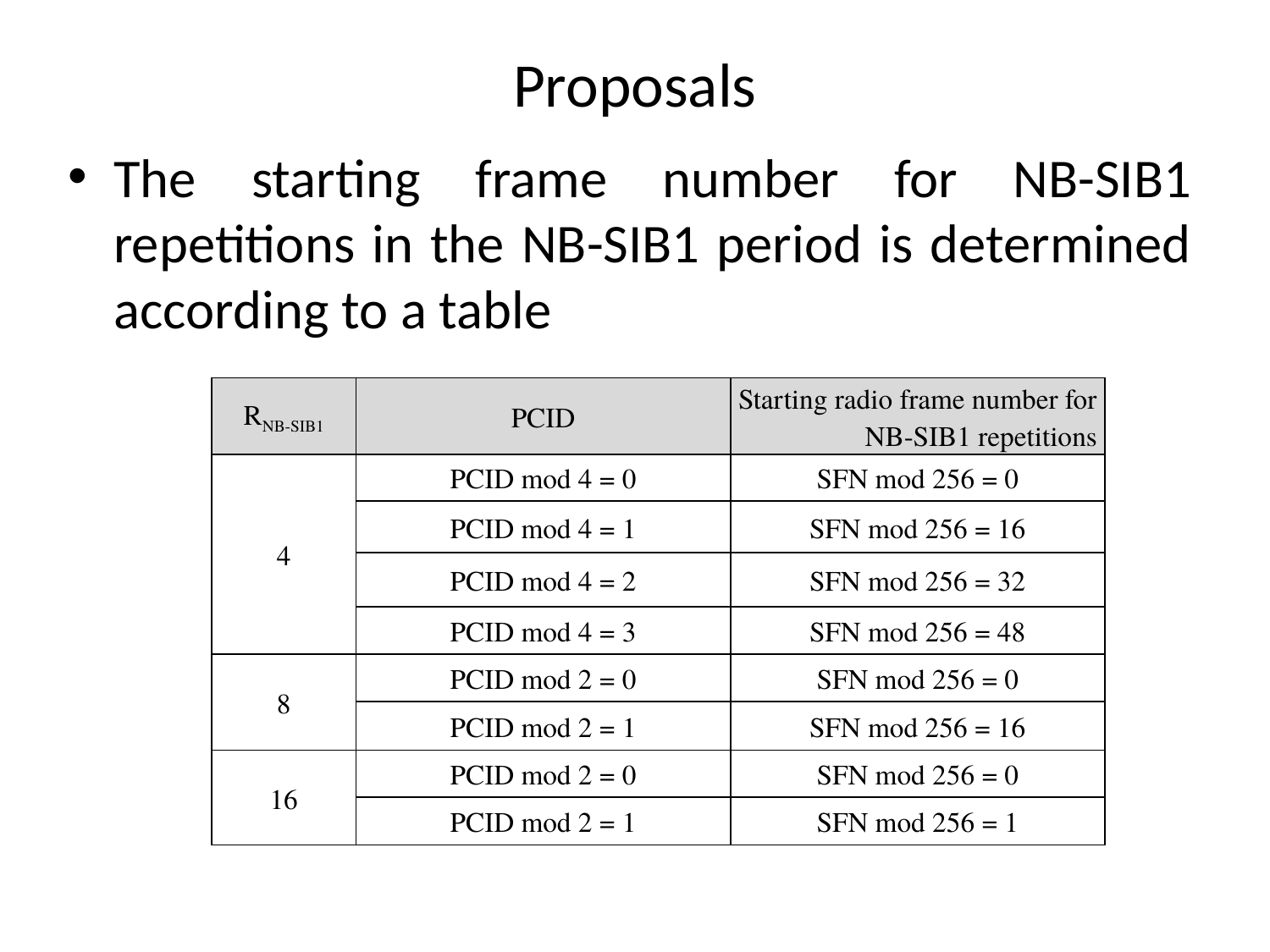

# Proposals
The starting frame number for NB-SIB1 repetitions in the NB-SIB1 period is determined according to a table
| RNB-SIB1 | PCID | Starting radio frame number for NB-SIB1 repetitions |
| --- | --- | --- |
| 4 | PCID mod 4 = 0 | SFN mod 256 = 0 |
|  | PCID mod 4 = 1 | SFN mod 256 = 16 |
|  | PCID mod 4 = 2 | SFN mod 256 = 32 |
|  | PCID mod 4 = 3 | SFN mod 256 = 48 |
| 8 | PCID mod 2 = 0 | SFN mod 256 = 0 |
|  | PCID mod 2 = 1 | SFN mod 256 = 16 |
| 16 | PCID mod 2 = 0 | SFN mod 256 = 0 |
|  | PCID mod 2 = 1 | SFN mod 256 = 1 |